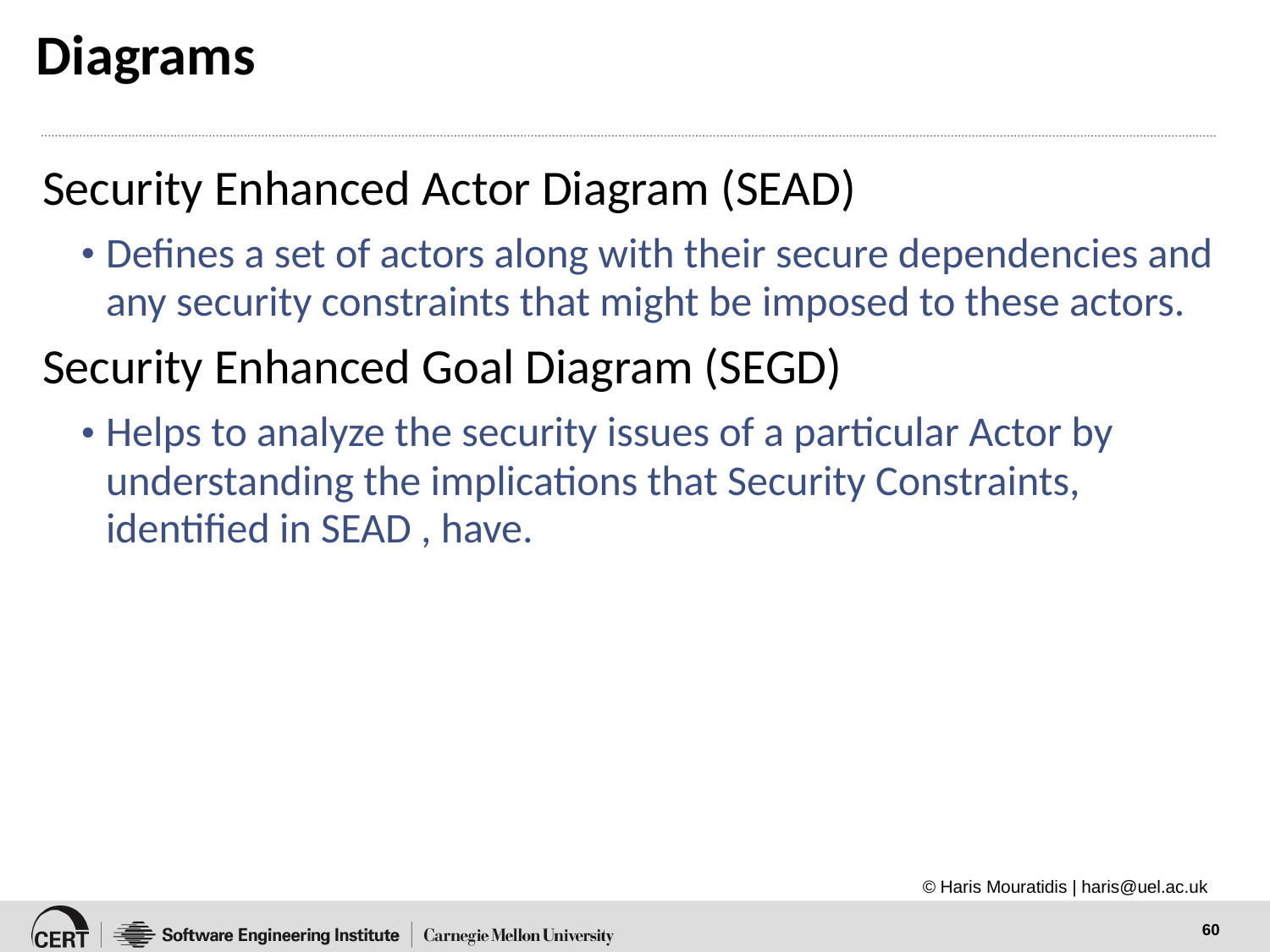

# Diagrams
Security Enhanced Actor Diagram (SEAD)
Defines a set of actors along with their secure dependencies and any security constraints that might be imposed to these actors.
Security Enhanced Goal Diagram (SEGD)
Helps to analyze the security issues of a particular Actor by understanding the implications that Security Constraints, identified in SEAD , have.
© Haris Mouratidis | haris@uel.ac.uk